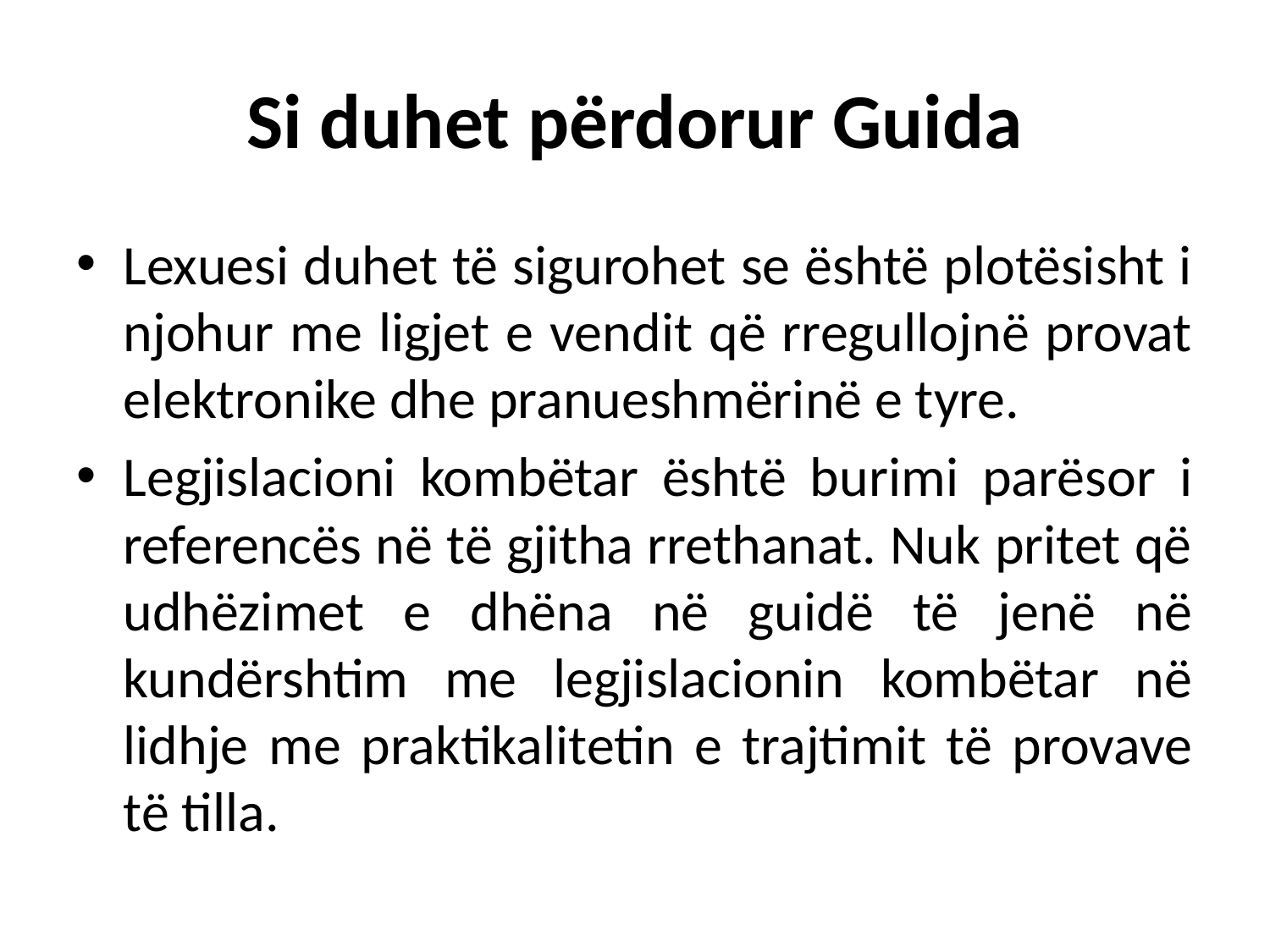

# Si duhet përdorur Guida
Lexuesi duhet të sigurohet se është plotësisht i njohur me ligjet e vendit që rregullojnë provat elektronike dhe pranueshmërinë e tyre.
Legjislacioni kombëtar është burimi parësor i referencës në të gjitha rrethanat. Nuk pritet që udhëzimet e dhëna në guidë të jenë në kundërshtim me legjislacionin kombëtar në lidhje me praktikalitetin e trajtimit të provave të tilla.